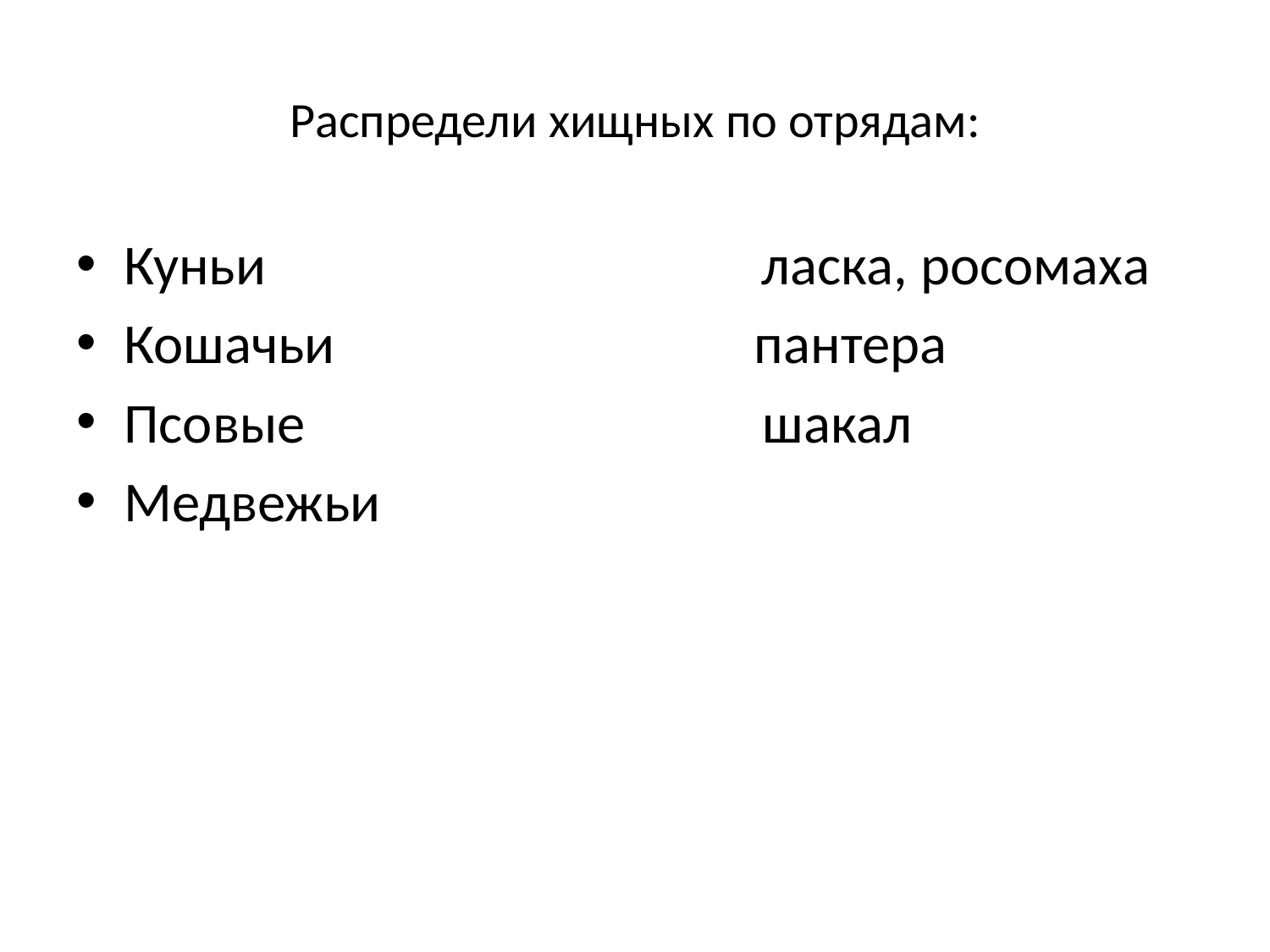

# Распредели хищных по отрядам:
Куньи                                       ласка, росомаха
Кошачьи                                 пантера
Псовые                                    шакал
Медвежьи